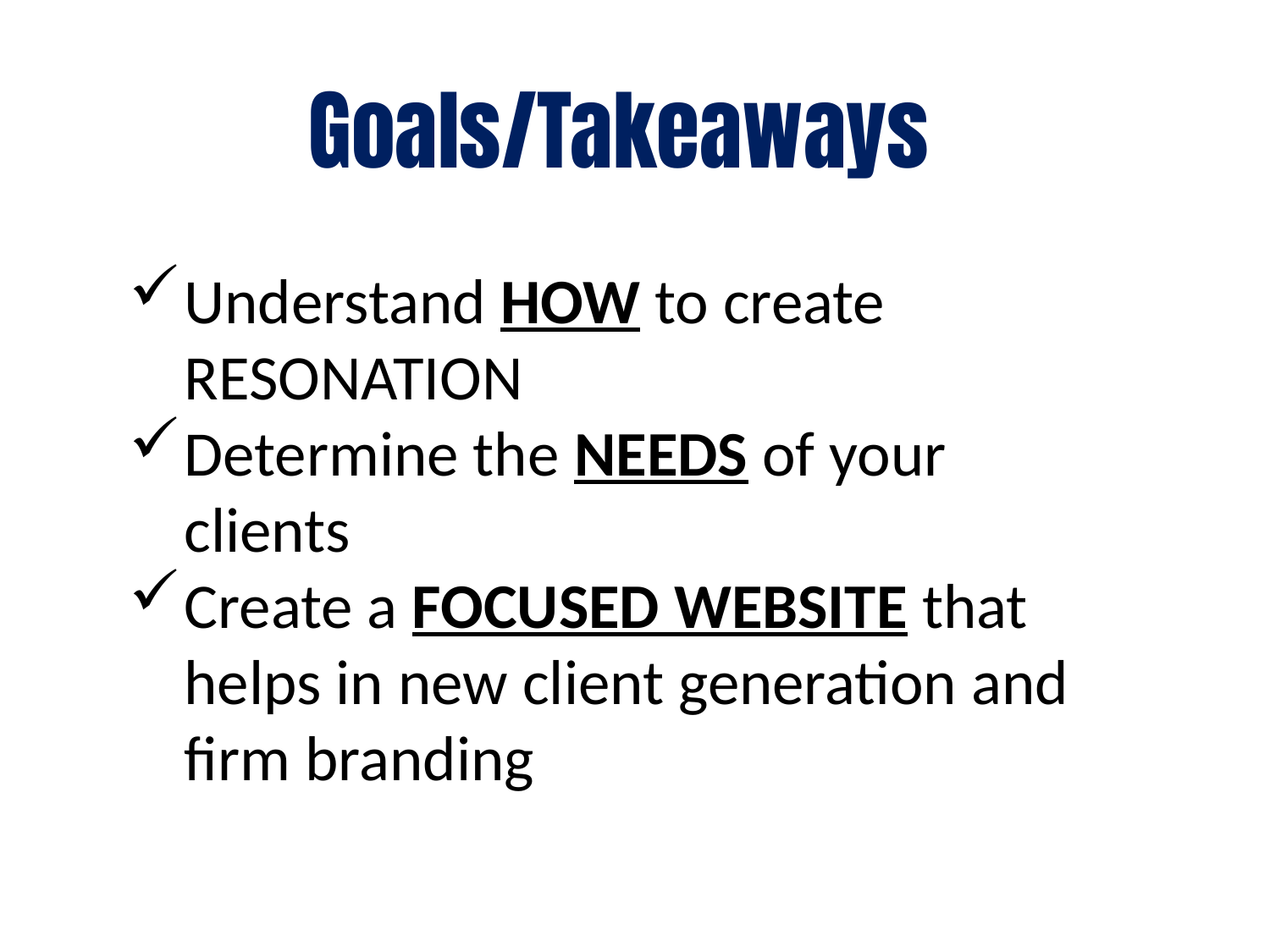

Goals/Takeaways
Understand HOW to create RESONATION
Determine the NEEDS of your clients
Create a FOCUSED WEBSITE that helps in new client generation and firm branding